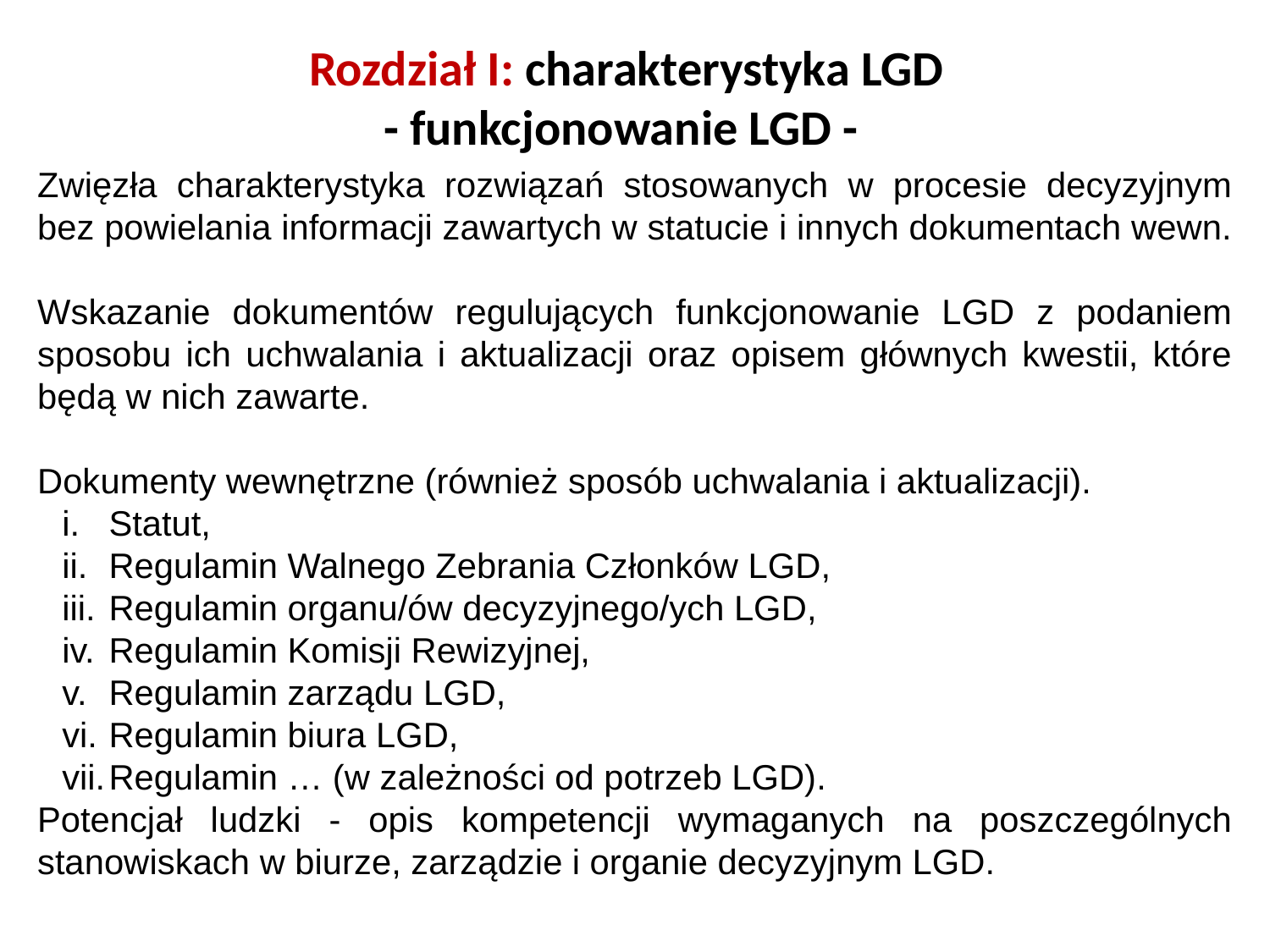

# Rozdział I: charakterystyka LGD - funkcjonowanie LGD -

Zwięzła charakterystyka rozwiązań stosowanych w procesie decyzyjnym bez powielania informacji zawartych w statucie i innych dokumentach wewn.

Wskazanie dokumentów regulujących funkcjonowanie LGD z podaniem sposobu ich uchwalania i aktualizacji oraz opisem głównych kwestii, które będą w nich zawarte.

Dokumenty wewnętrzne (również sposób uchwalania i aktualizacji).
Statut,
Regulamin Walnego Zebrania Członków LGD,
Regulamin organu/ów decyzyjnego/ych LGD,
Regulamin Komisji Rewizyjnej,
Regulamin zarządu LGD,
Regulamin biura LGD,
Regulamin … (w zależności od potrzeb LGD).
Potencjał ludzki - opis kompetencji wymaganych na poszczególnych stanowiskach w biurze, zarządzie i organie decyzyjnym LGD.